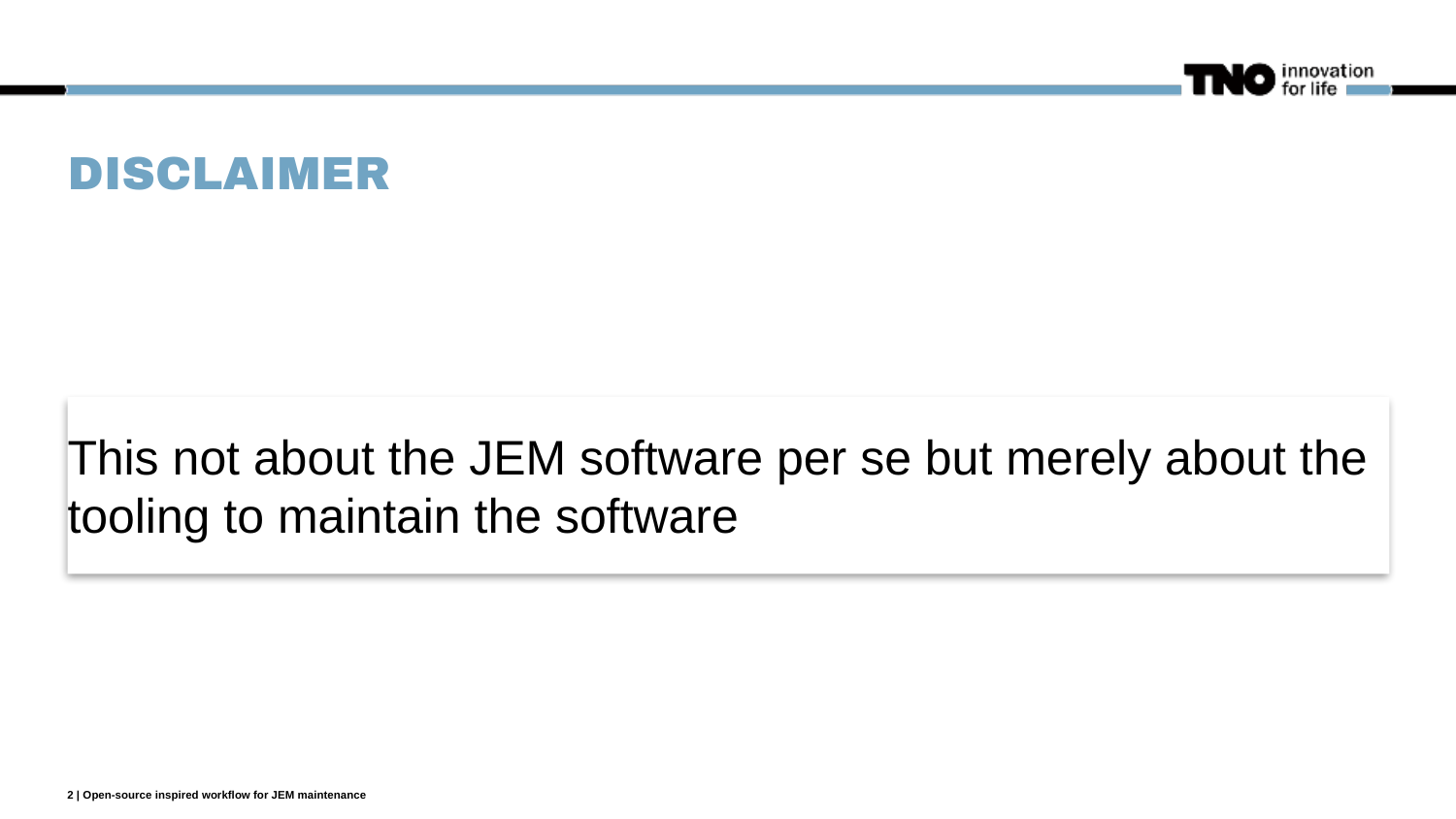

# Disclaimer
This not about the JEM software per se but merely about the tooling to maintain the software
2 | Open-source inspired workflow for JEM maintenance